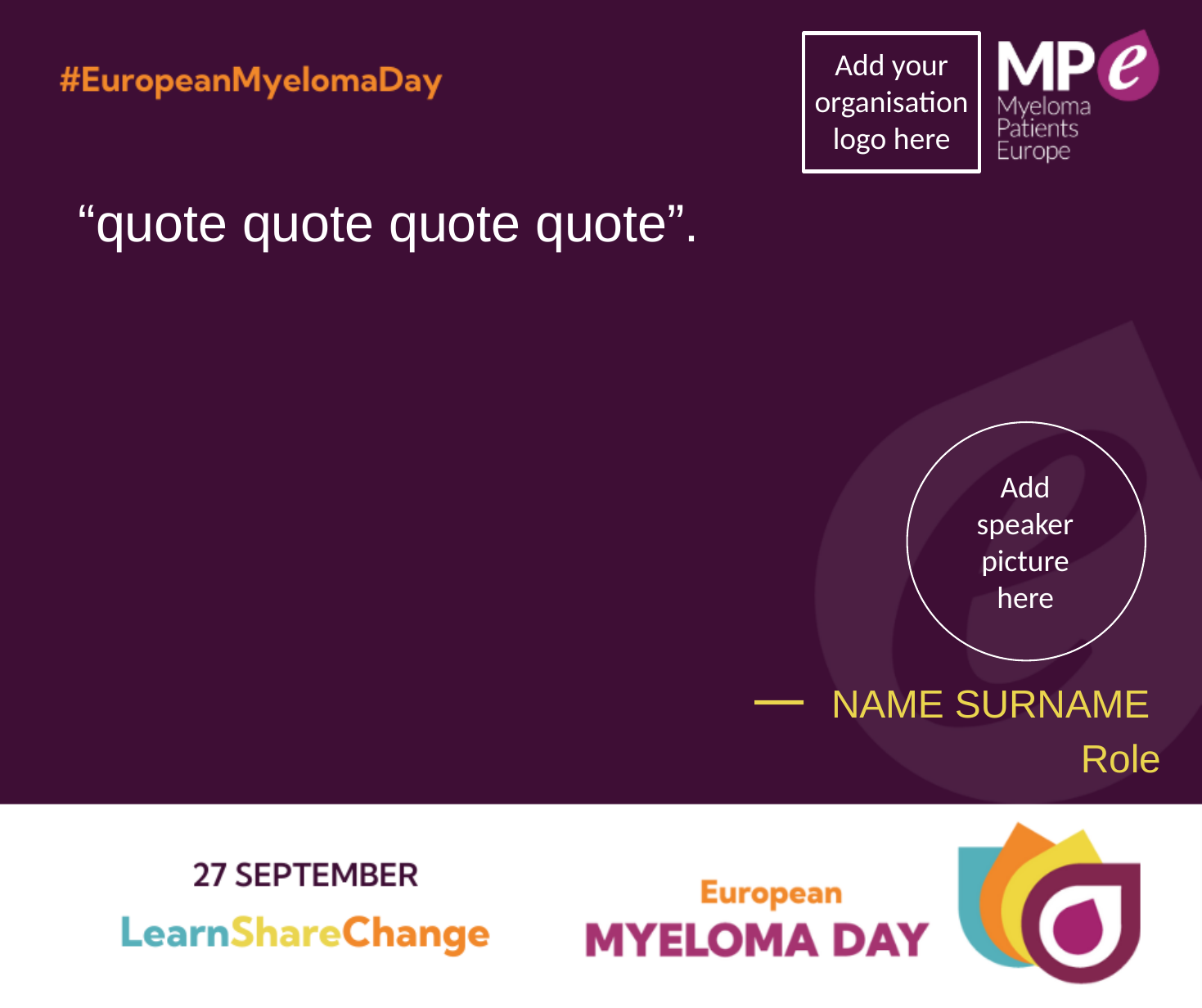

Add your organisation logo here
“quote quote quote quote”.

Add speaker picture here
NAME SURNAME
Role